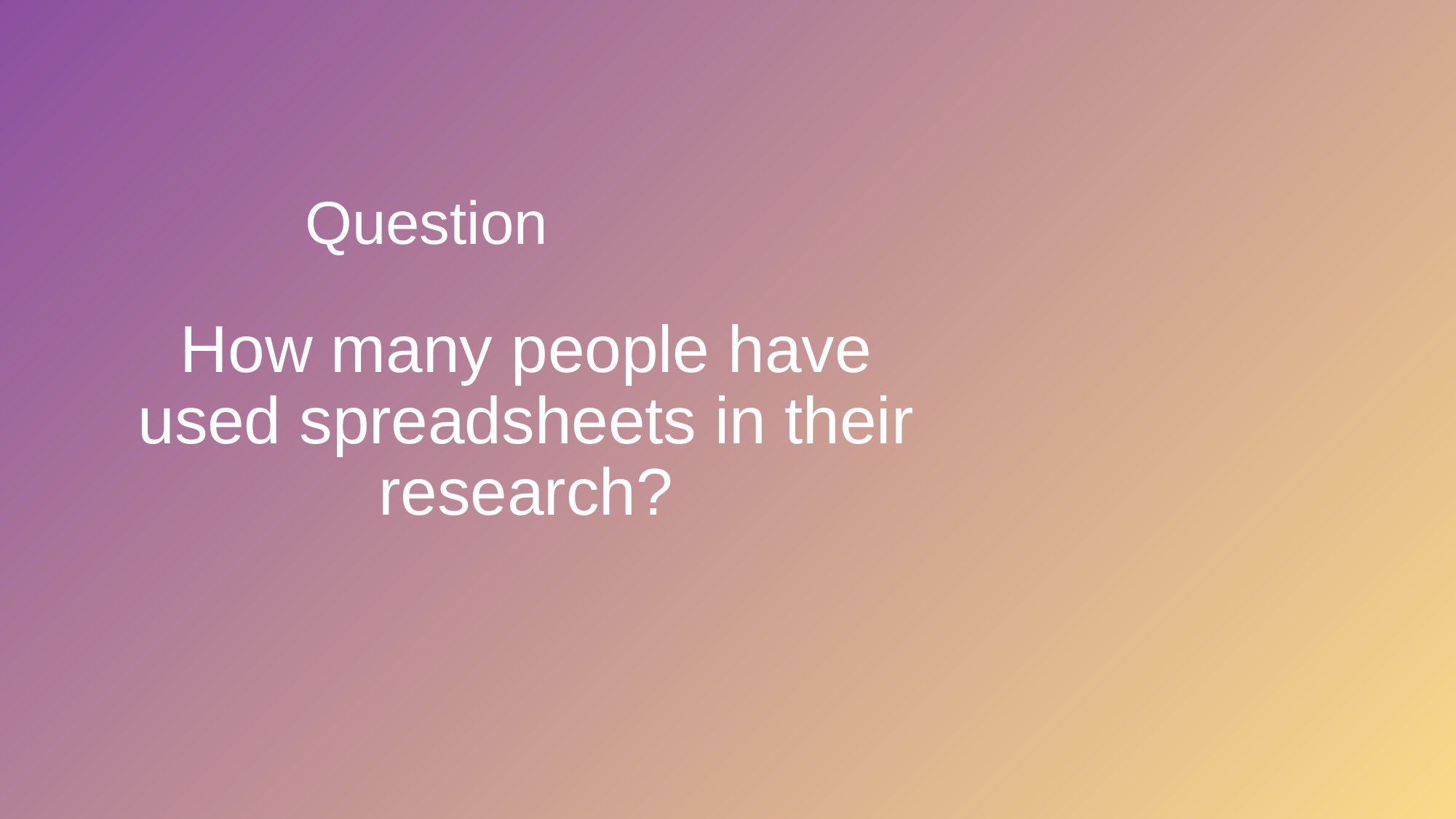

# Question
How many people have used spreadsheets in their research?